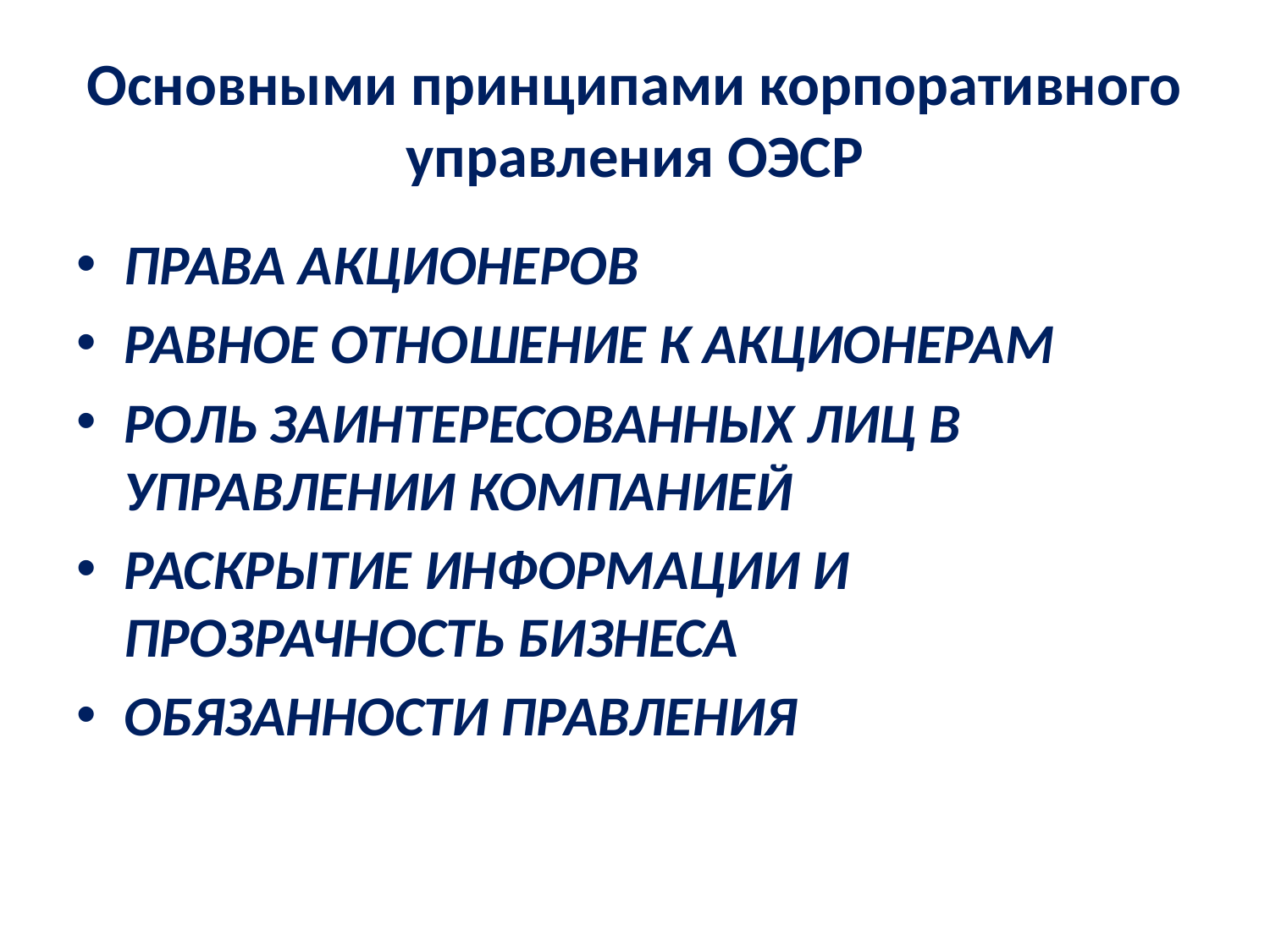

# Основными принципами корпоративного управления ОЭСР
ПРАВА АКЦИОНЕРОВ
РАВНОЕ ОТНОШЕНИЕ К АКЦИОНЕРАМ
РОЛЬ ЗАИНТЕРЕСОВАННЫХ ЛИЦ В УПРАВЛЕНИИ КОМПАНИЕЙ
РАСКРЫТИЕ ИНФОРМАЦИИ И ПРОЗРАЧНОСТЬ БИЗНЕСА
ОБЯЗАННОСТИ ПРАВЛЕНИЯ